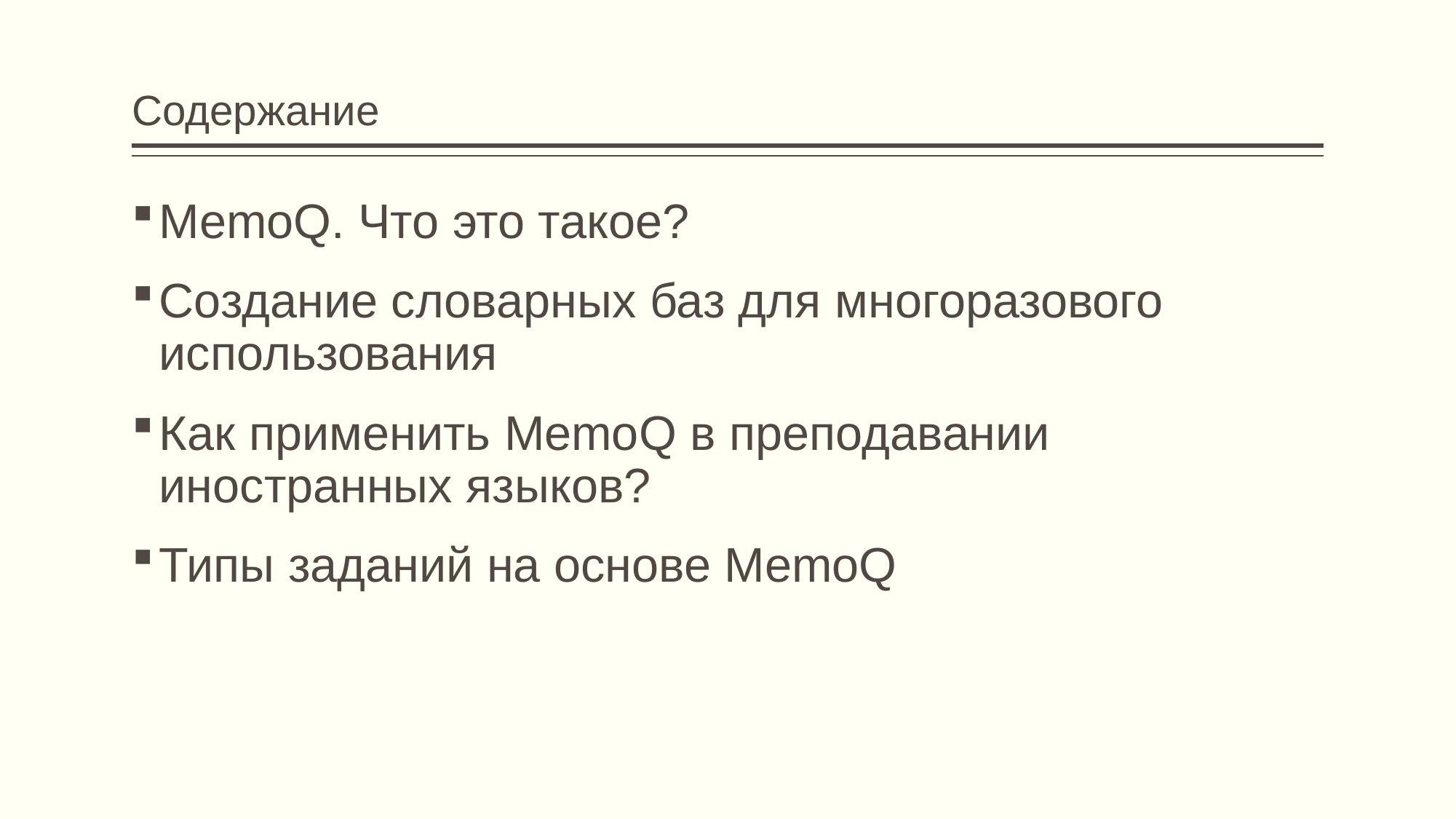

# Содержание
MemoQ. Что это такое?
Создание словарных баз для многоразового использования
Как применить MemoQ в преподавании иностранных языков?
Типы заданий на основе MemoQ